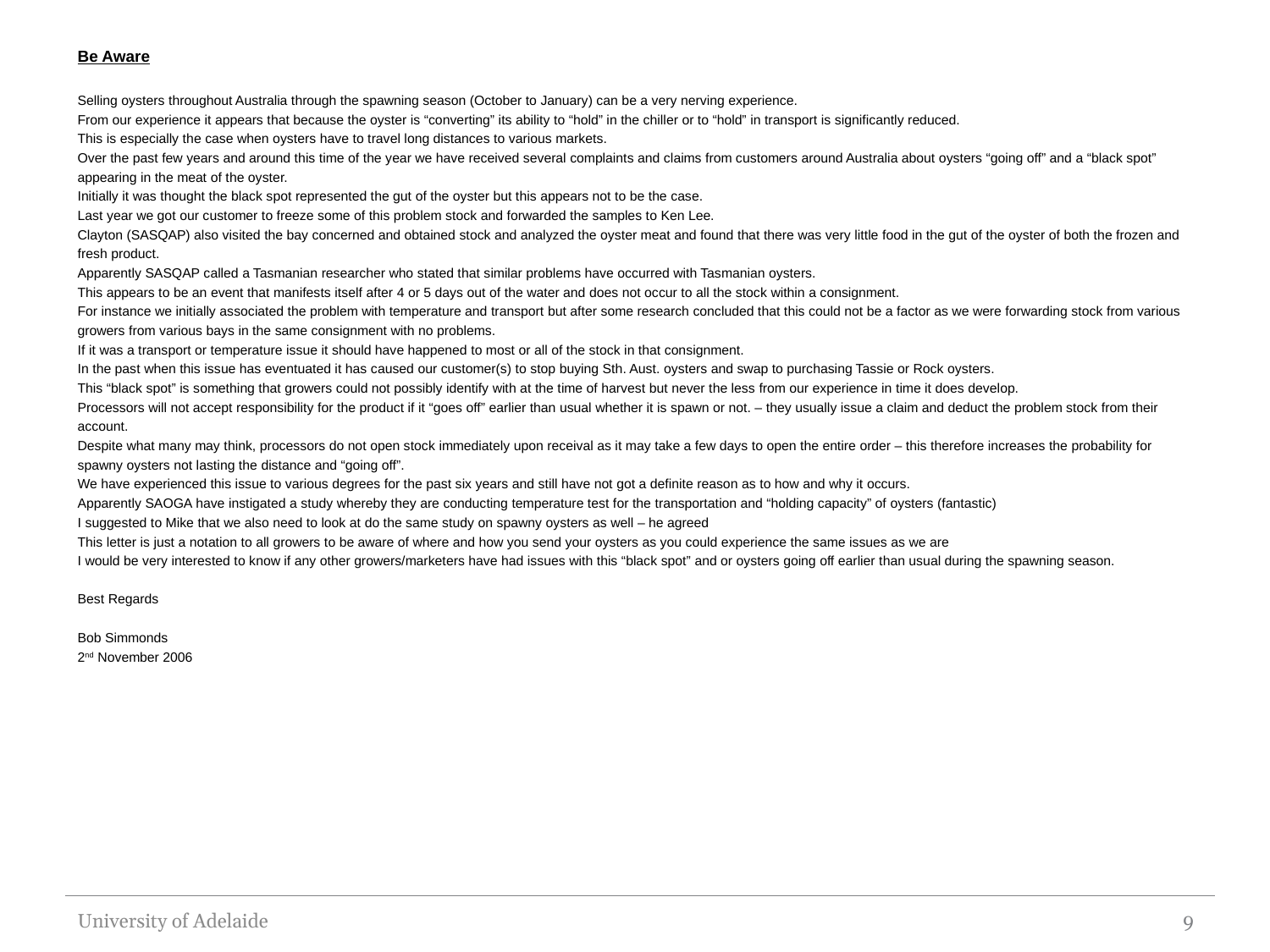

Be Aware

Selling oysters throughout Australia through the spawning season (October to January) can be a very nerving experience.
From our experience it appears that because the oyster is “converting” its ability to “hold” in the chiller or to “hold” in transport is significantly reduced.
This is especially the case when oysters have to travel long distances to various markets.
Over the past few years and around this time of the year we have received several complaints and claims from customers around Australia about oysters “going off” and a “black spot” appearing in the meat of the oyster.
Initially it was thought the black spot represented the gut of the oyster but this appears not to be the case.
Last year we got our customer to freeze some of this problem stock and forwarded the samples to Ken Lee.
Clayton (SASQAP) also visited the bay concerned and obtained stock and analyzed the oyster meat and found that there was very little food in the gut of the oyster of both the frozen and fresh product.
Apparently SASQAP called a Tasmanian researcher who stated that similar problems have occurred with Tasmanian oysters.
This appears to be an event that manifests itself after 4 or 5 days out of the water and does not occur to all the stock within a consignment.
For instance we initially associated the problem with temperature and transport but after some research concluded that this could not be a factor as we were forwarding stock from various growers from various bays in the same consignment with no problems.
If it was a transport or temperature issue it should have happened to most or all of the stock in that consignment.
In the past when this issue has eventuated it has caused our customer(s) to stop buying Sth. Aust. oysters and swap to purchasing Tassie or Rock oysters.
This “black spot” is something that growers could not possibly identify with at the time of harvest but never the less from our experience in time it does develop.
Processors will not accept responsibility for the product if it “goes off” earlier than usual whether it is spawn or not. – they usually issue a claim and deduct the problem stock from their account.
Despite what many may think, processors do not open stock immediately upon receival as it may take a few days to open the entire order – this therefore increases the probability for spawny oysters not lasting the distance and “going off”.
We have experienced this issue to various degrees for the past six years and still have not got a definite reason as to how and why it occurs.
Apparently SAOGA have instigated a study whereby they are conducting temperature test for the transportation and “holding capacity” of oysters (fantastic)
I suggested to Mike that we also need to look at do the same study on spawny oysters as well – he agreed
This letter is just a notation to all growers to be aware of where and how you send your oysters as you could experience the same issues as we are
I would be very interested to know if any other growers/marketers have had issues with this “black spot” and or oysters going off earlier than usual during the spawning season.

Best Regards

Bob Simmonds
2nd November 2006

University of Adelaide
9